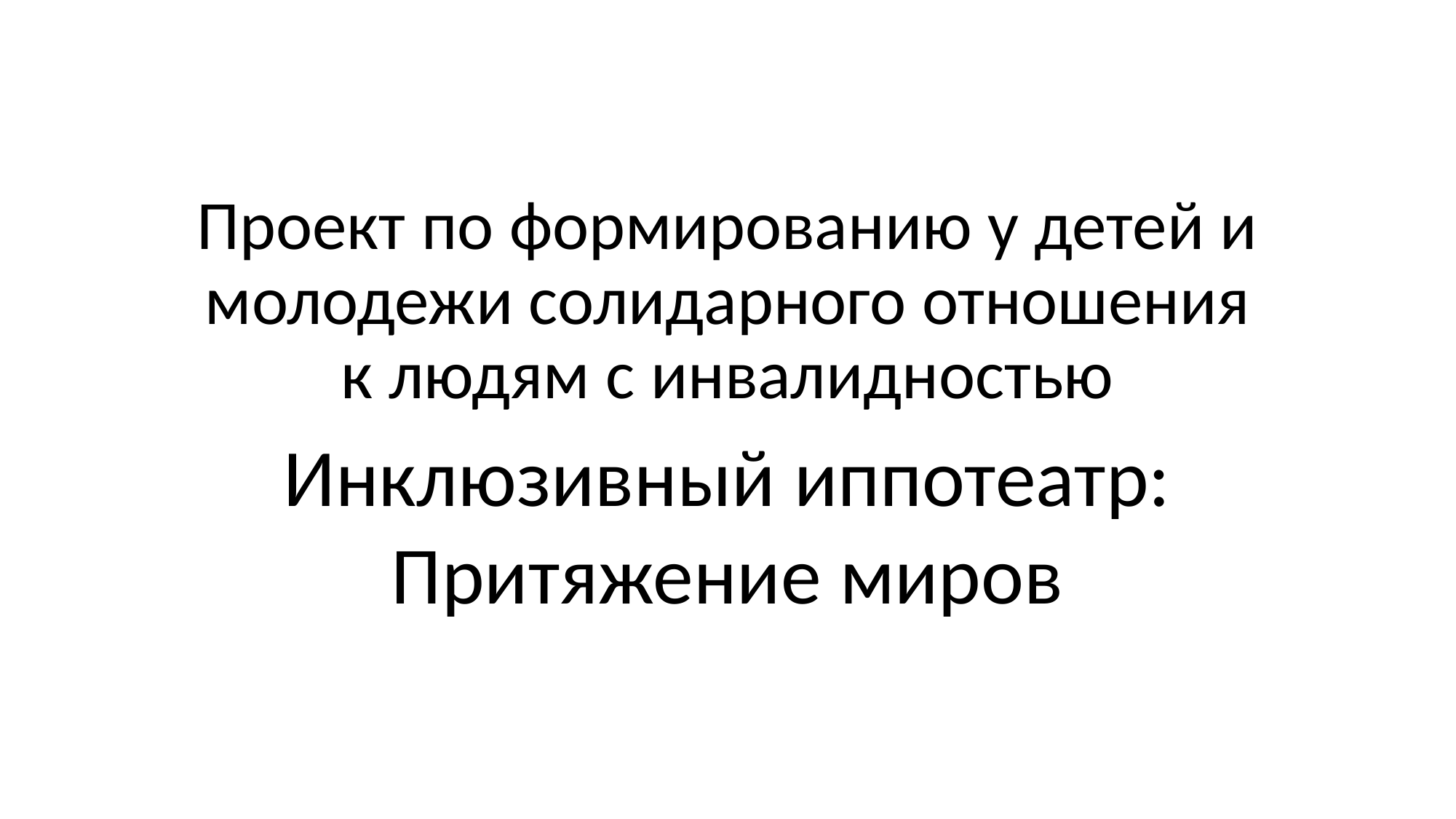

# Проект по формированию у детей и молодежи солидарного отношения к людям с инвалидностью
Инклюзивный иппотеатр:
Притяжение миров